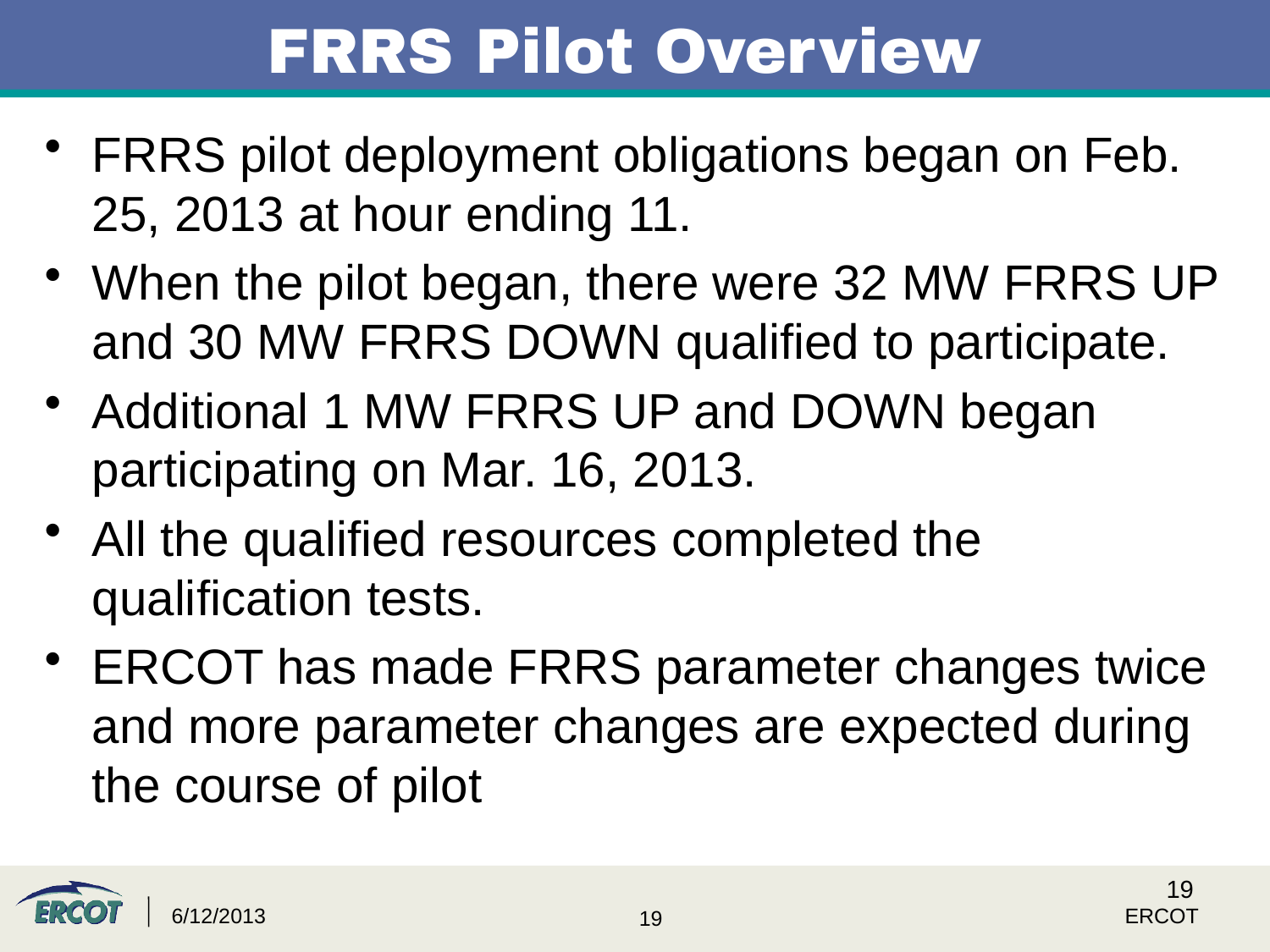

# FRRS Pilot Overview
FRRS pilot deployment obligations began on Feb. 25, 2013 at hour ending 11.
When the pilot began, there were 32 MW FRRS UP and 30 MW FRRS DOWN qualified to participate.
Additional 1 MW FRRS UP and DOWN began participating on Mar. 16, 2013.
All the qualified resources completed the qualification tests.
ERCOT has made FRRS parameter changes twice and more parameter changes are expected during the course of pilot
19
6/12/2013
ERCOT